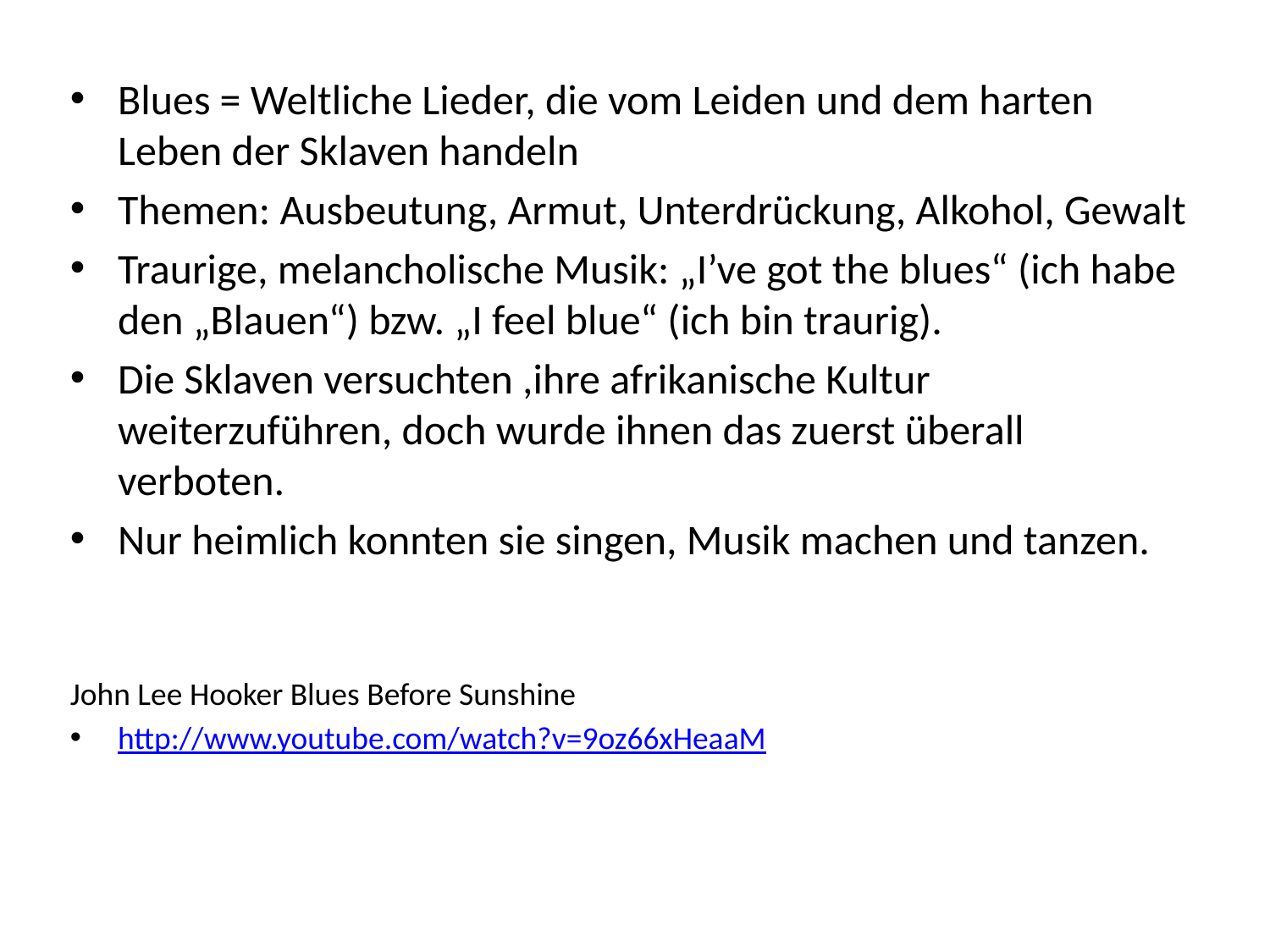

Blues = Weltliche Lieder, die vom Leiden und dem harten Leben der Sklaven handeln
Themen: Ausbeutung, Armut, Unterdrückung, Alkohol, Gewalt
Traurige, melancholische Musik: „I’ve got the blues“ (ich habe den „Blauen“) bzw. „I feel blue“ (ich bin traurig).
Die Sklaven versuchten ,ihre afrikanische Kultur weiterzuführen, doch wurde ihnen das zuerst überall verboten.
Nur heimlich konnten sie singen, Musik machen und tanzen.

John Lee Hooker Blues Before Sunshine
http://www.youtube.com/watch?v=9oz66xHeaaM